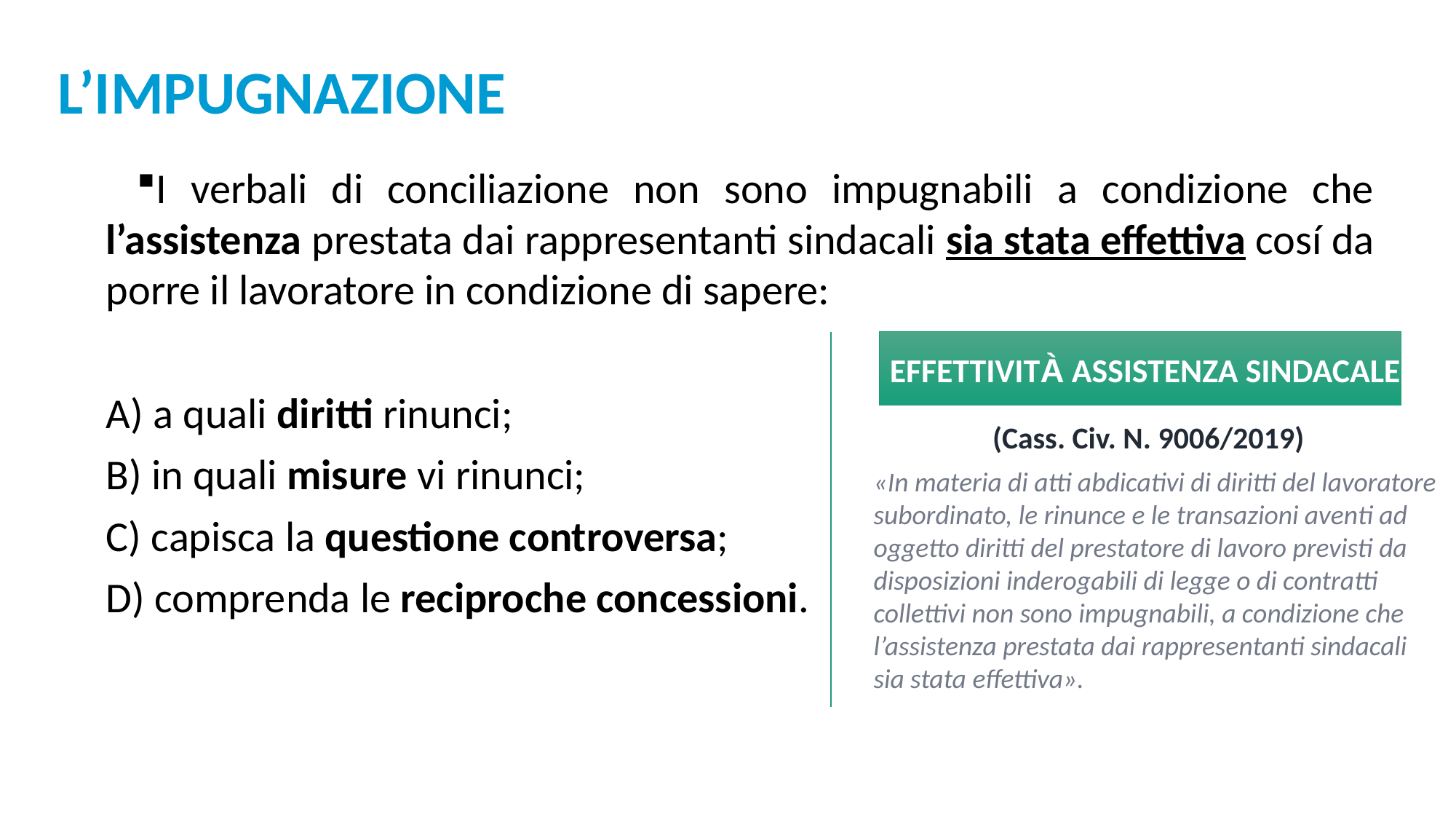

L’impugnazione
I verbali di conciliazione non sono impugnabili a condizione che l’assistenza prestata dai rappresentanti sindacali sia stata effettiva cosí da porre il lavoratore in condizione di sapere:

A) a quali diritti rinunci;
B) in quali misure vi rinunci;
C) capisca la questione controversa;
D) comprenda le reciproche concessioni.

EFFETTIVITà ASSISTENZA SINDACALE
(Cass. Civ. N. 9006/2019)

«In materia di atti abdicativi di diritti del lavoratore subordinato, le rinunce e le transazioni aventi ad oggetto diritti del prestatore di lavoro previsti da disposizioni inderogabili di legge o di contratti collettivi non sono impugnabili, a condizione che l’assistenza prestata dai rappresentanti sindacali sia stata effettiva».